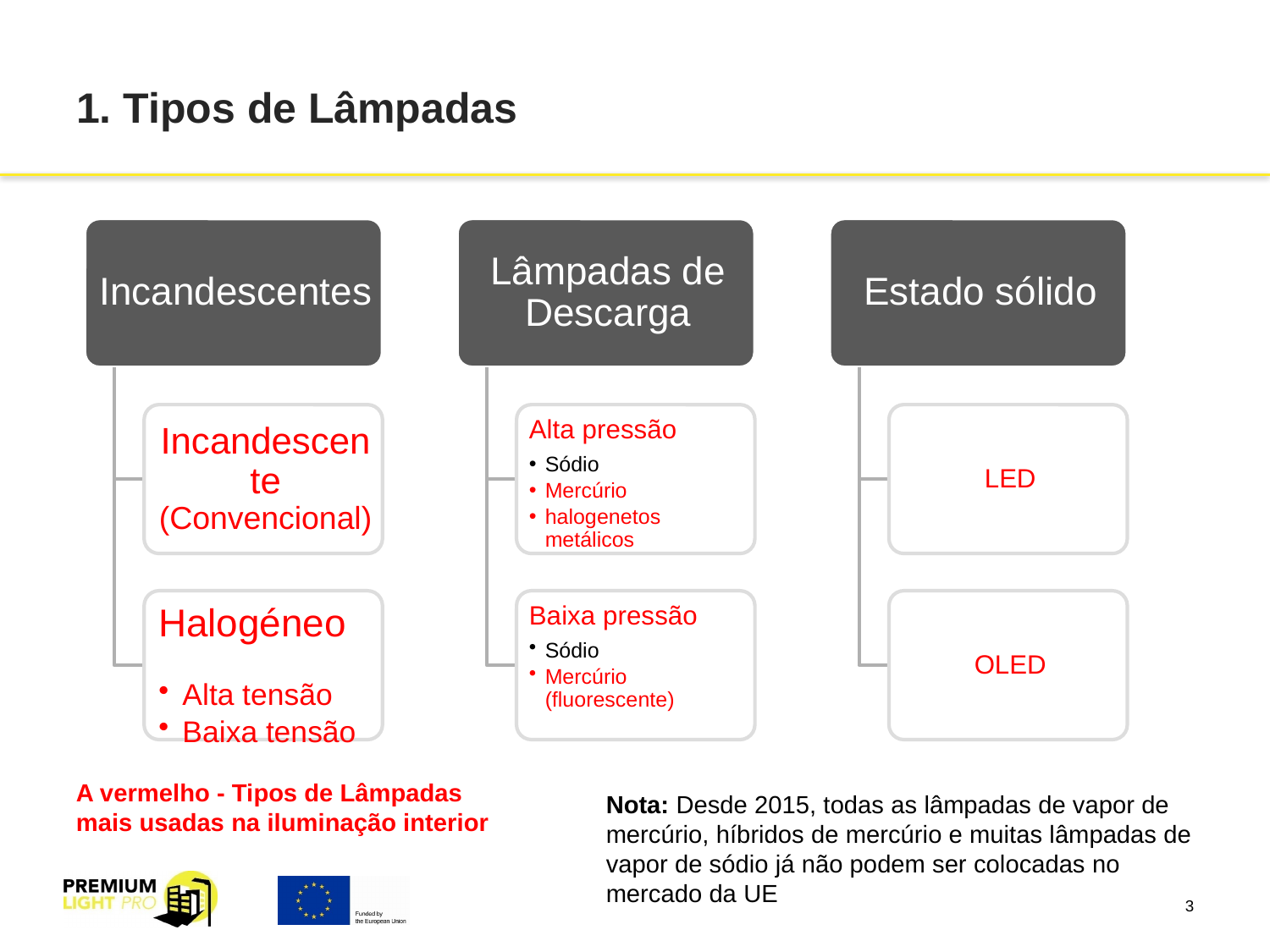

# 1. Tipos de Lâmpadas
Incandescentes
Incandescente
(Convencional)
Halogéneo

Alta tensão
Baixa tensão
Lâmpadas de Descarga
Alta pressão
Sódio
Mercúrio
halogenetos metálicos
Baixa pressão
Sódio
Mercúrio (fluorescente)
Estado sólido
LED
OLED
A vermelho - Tipos de Lâmpadas mais usadas na iluminação interior
Nota: Desde 2015, todas as lâmpadas de vapor de mercúrio, híbridos de mercúrio e muitas lâmpadas de vapor de sódio já não podem ser colocadas no mercado da UE